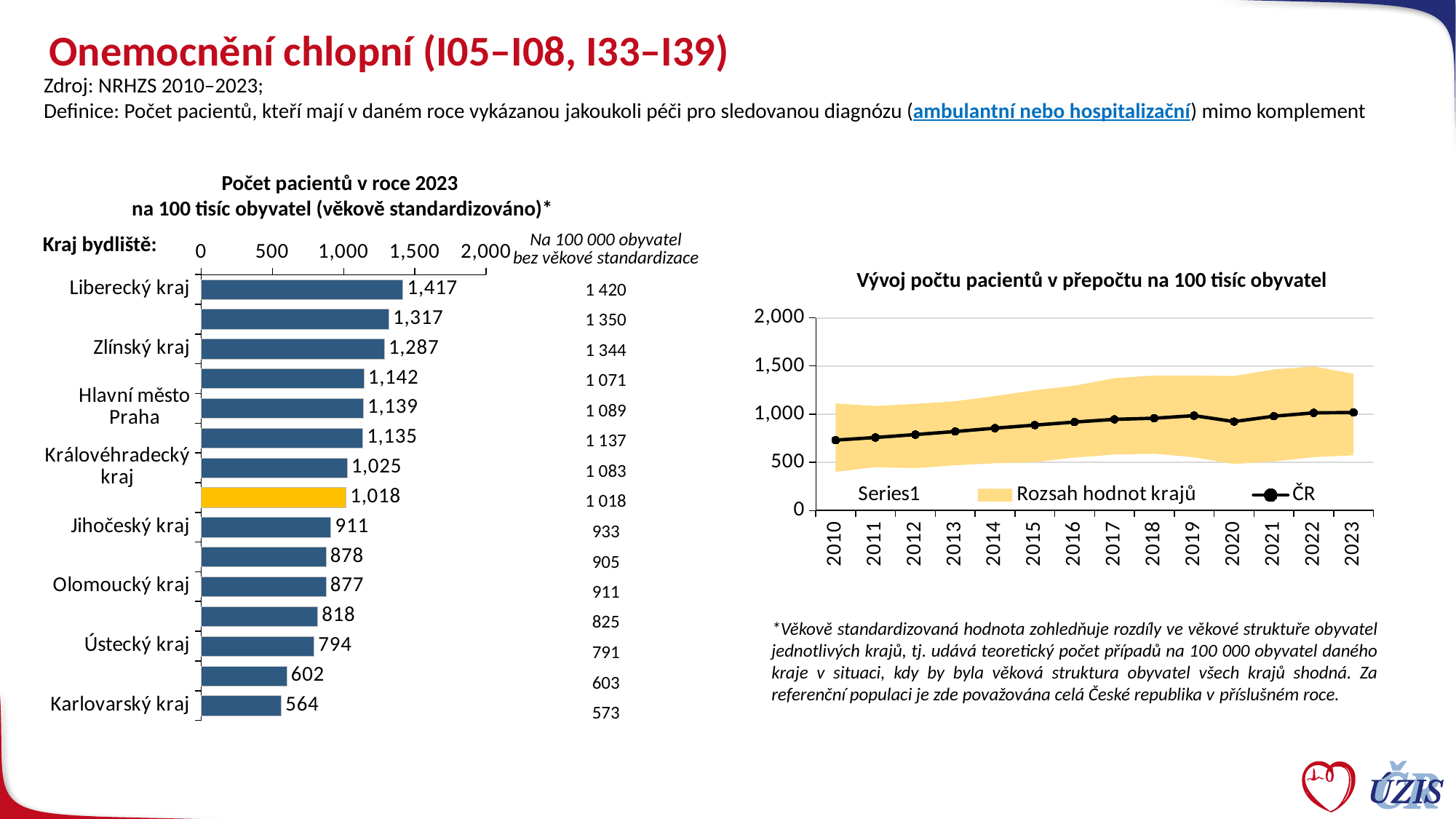

# Onemocnění chlopní (I05–I08, I33–I39)
Zdroj: NRHZS 2010–2023;
Definice: Počet pacientů, kteří mají v daném roce vykázanou jakoukoli péči pro sledovanou diagnózu (ambulantní nebo hospitalizační) mimo komplement
Počet pacientů v roce 2023
na 100 tisíc obyvatel (věkově standardizováno)*

### Chart

| Category | Řada 1 | Řada 2 | Řada 3 |
|---|---|---|---|
| Liberecký kraj | 1416.953442162942 | None | None |
| Moravskoslezský kraj | 1316.625290626239 | None | None |
| Zlínský kraj | 1287.051374646528 | None | None |
| Středočeský kraj | 1141.940258346267 | None | None |
| Hlavní město Praha | 1138.9152926118006 | None | None |
| Plzeňský kraj | 1134.7194861810353 | None | None |
| Královéhradecký kraj | 1025.1682397885293 | None | None |
| Česká republika | 1017.6929565369903 | None | 1017.6929565369903 |
| Jihočeský kraj | 911.0284230797337 | None | None |
| Kraj Vysočina | 877.8164925237356 | None | None |
| Olomoucký kraj | 877.1580313074384 | None | None |
| Pardubický kraj | 817.5731804906777 | None | None |
| Ústecký kraj | 793.5623230968158 | None | None |
| Jihomoravský kraj | 602.1125514658656 | None | None |
| Karlovarský kraj | 563.7944901607977 | None | None |
| Na 100 000 obyvatel bez věkové standardizace |
| --- |
| 1 420 |
| 1 350 |
| 1 344 |
| 1 071 |
| 1 089 |
| 1 137 |
| 1 083 |
| 1 018 |
| 933 |
| 905 |
| 911 |
| 825 |
| 791 |
| 603 |
| 573 |
Kraj bydliště:
Vývoj počtu pacientů v přepočtu na 100 tisíc obyvatel

### Chart

| Category |  | Rozsah hodnot krajů |  | ČR |
|---|---|---|---|---|
| 2010 | 400.4954180333464 | 711.3514671864573 | None | 730.6284619920023 |
| 2011 | 448.7363229320075 | 636.2439008144221 | None | 758.0116821788849 |
| 2012 | 439.03148596289395 | 668.2285977700377 | None | 788.5121786579982 |
| 2013 | 469.10454852009474 | 665.0700253759901 | None | 820.1817592117152 |
| 2014 | 489.86261171135124 | 699.0508766956752 | None | 855.0580092720202 |
| 2015 | 502.16746062055705 | 746.8306083851633 | None | 886.6215900647087 |
| 2016 | 549.581759536118 | 746.8306083851633 | None | 918.6028506190653 |
| 2017 | 580.5353488277847 | 794.4169319053182 | None | 946.8129168387707 |
| 2018 | 589.2612222090522 | 813.3240496309415 | None | 958.4310064621892 |
| 2019 | 552.2256934197628 | 850.199427418622 | None | 984.9546231795005 |
| 2020 | 482.3462627512432 | 914.4372989791437 | None | 923.1922341311878 |
| 2021 | 508.32460862177754 | 957.1399775091534 | None | 979.1016917678093 |
| 2022 | 553.0938355947081 | 942.5676480337694 | None | 1014.1559968954894 |
| 2023 | 572.8980398167544 | 847.4774469067422 | None | 1017.6929565369901 |
*Věkově standardizovaná hodnota zohledňuje rozdíly ve věkové struktuře obyvatel jednotlivých krajů, tj. udává teoretický počet případů na 100 000 obyvatel daného kraje v situaci, kdy by byla věková struktura obyvatel všech krajů shodná. Za referenční populaci je zde považována celá České republika v příslušném roce.